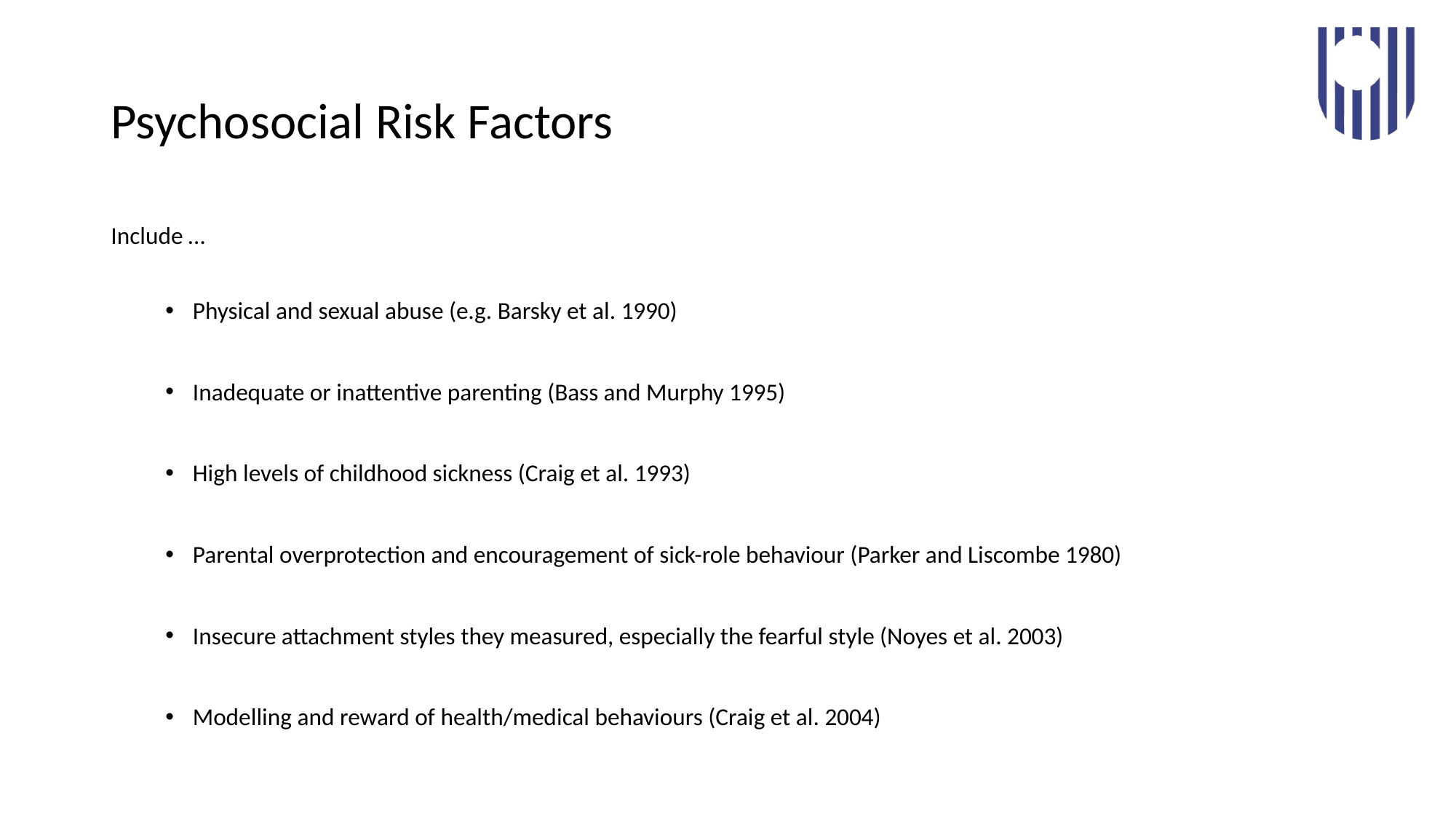

# Psychosocial Risk Factors
Include …

Physical and sexual abuse (e.g. Barsky et al. 1990)

Inadequate or inattentive parenting (Bass and Murphy 1995)

High levels of childhood sickness (Craig et al. 1993)

Parental overprotection and encouragement of sick-role behaviour (Parker and Liscombe 1980)

Insecure attachment styles they measured, especially the fearful style (Noyes et al. 2003)

Modelling and reward of health/medical behaviours (Craig et al. 2004)